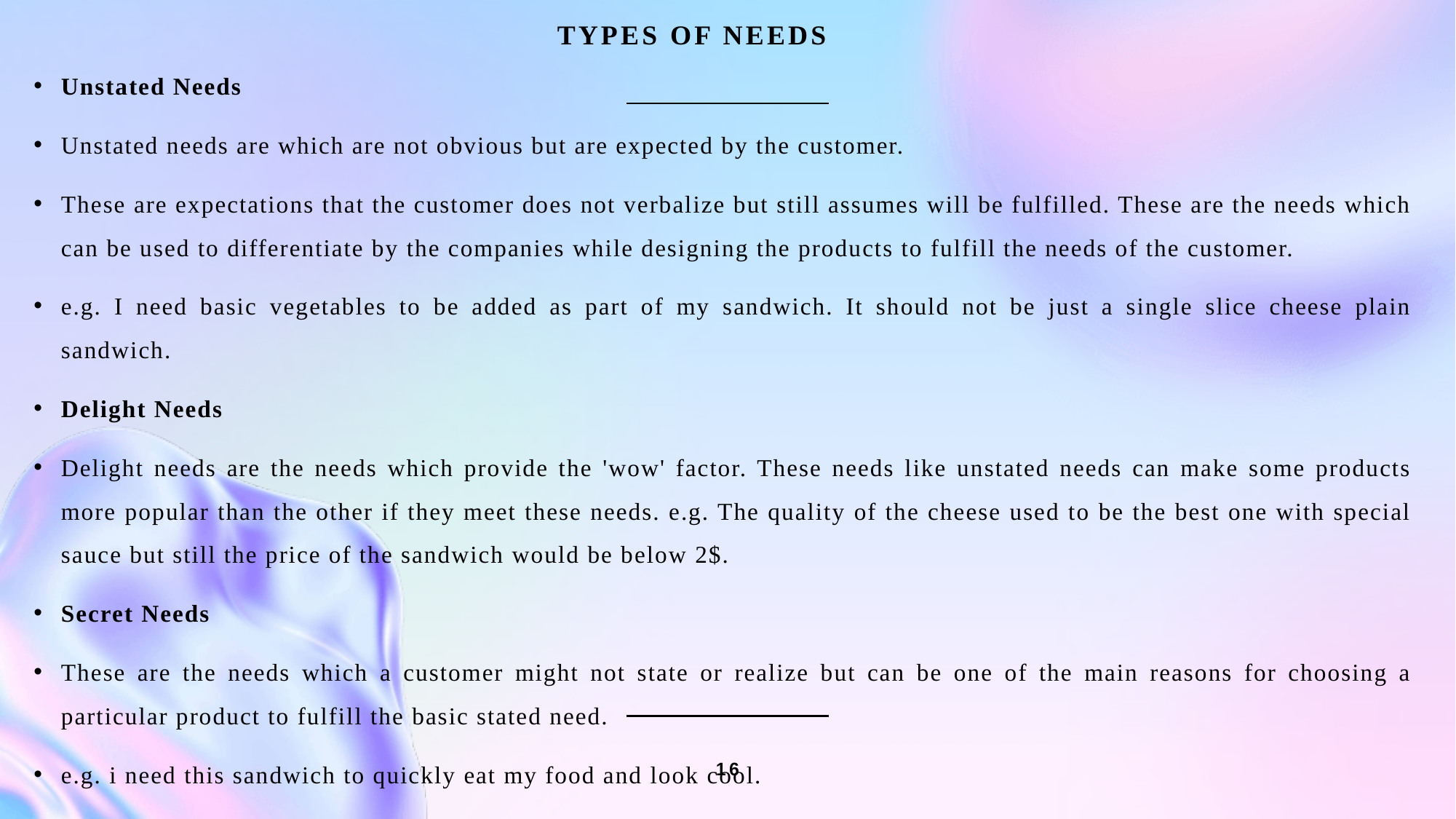

TYPES OF NEEDS
Unstated Needs
Unstated needs are which are not obvious but are expected by the customer.
These are expectations that the customer does not verbalize but still assumes will be fulfilled. These are the needs which can be used to differentiate by the companies while designing the products to fulfill the needs of the customer.
e.g. I need basic vegetables to be added as part of my sandwich. It should not be just a single slice cheese plain sandwich.
Delight Needs
Delight needs are the needs which provide the 'wow' factor. These needs like unstated needs can make some products more popular than the other if they meet these needs. e.g. The quality of the cheese used to be the best one with special sauce but still the price of the sandwich would be below 2$.
Secret Needs
These are the needs which a customer might not state or realize but can be one of the main reasons for choosing a particular product to fulfill the basic stated need.
e.g. i need this sandwich to quickly eat my food and look cool.

16